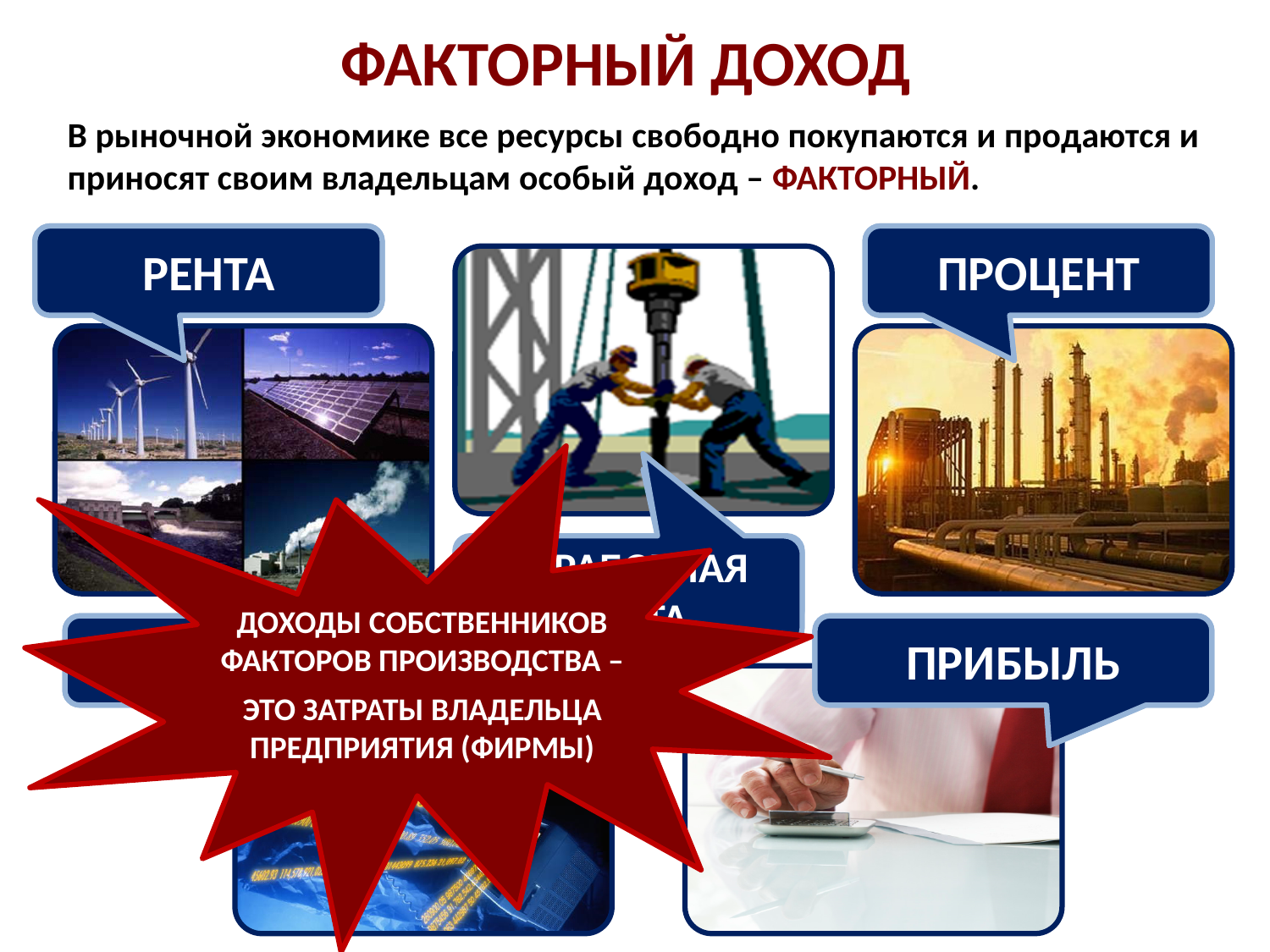

ФАКТОРНЫЙ ДОХОД
В рыночной экономике все ресурсы свободно покупаются и продаются и приносят своим владельцам особый доход – ФАКТОРНЫЙ.
ЗЕМЛЯ
РЕНТА
КАПИТАЛ
ПРОЦЕНТ

ДОХОДЫ СОБСТВЕННИКОВ ФАКТОРОВ ПРОИЗВОДСТВА –
ЭТО ЗАТРАТЫ ВЛАДЕЛЬЦА ПРЕДПРИЯТИЯ (ФИРМЫ)
ТРУД
ЗАРАБОТНАЯ ПЛАТА
ИНФОРМАЦИЯ
ПРИБЫЛЬ
ПРЕДПРИНИМАТЕЛЬСКИЕ СПОСОБНОСТИ
ПРИБЫЛЬ